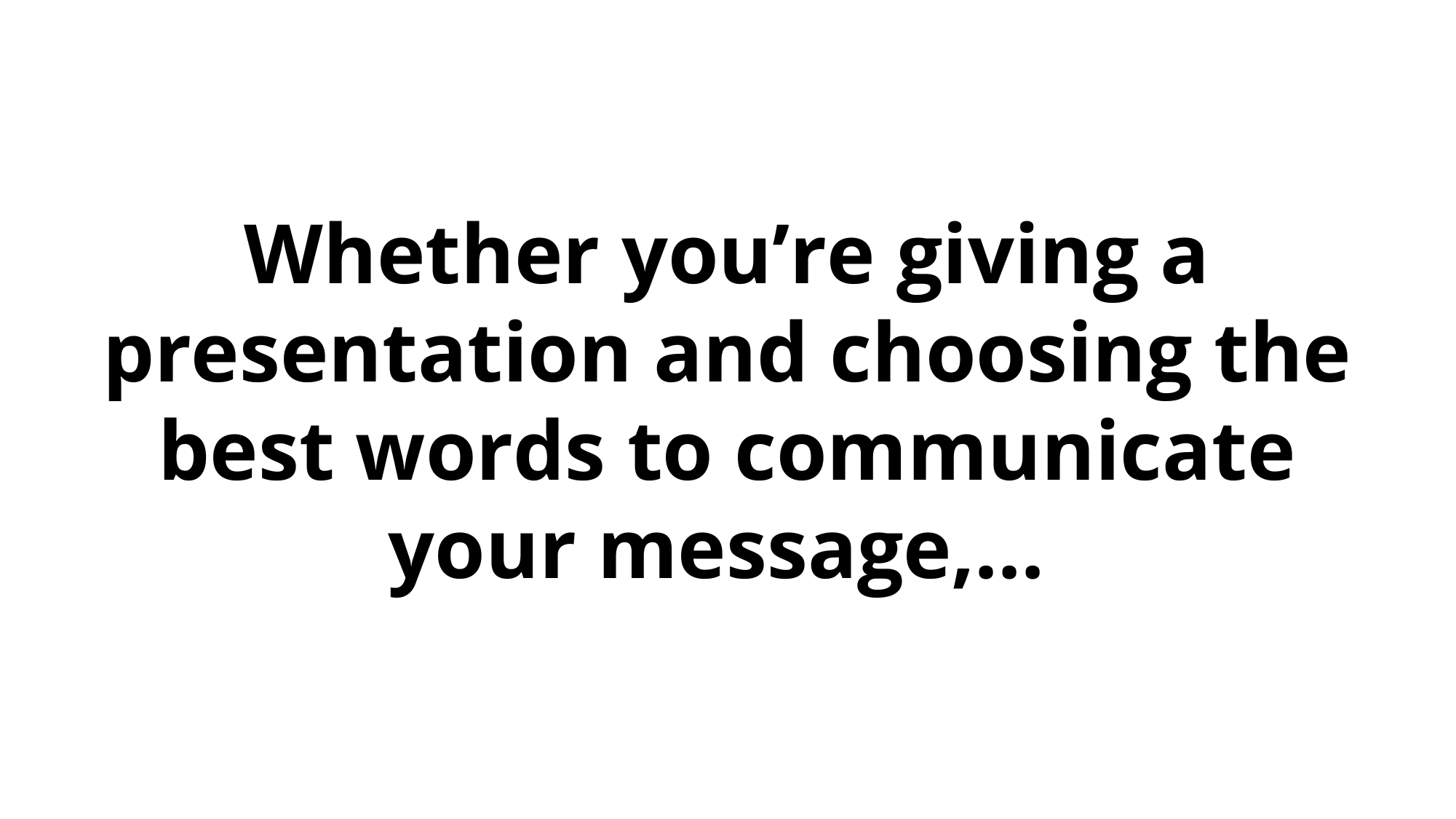

Whether you’re giving a presentation and choosing the best words to communicate your message,…